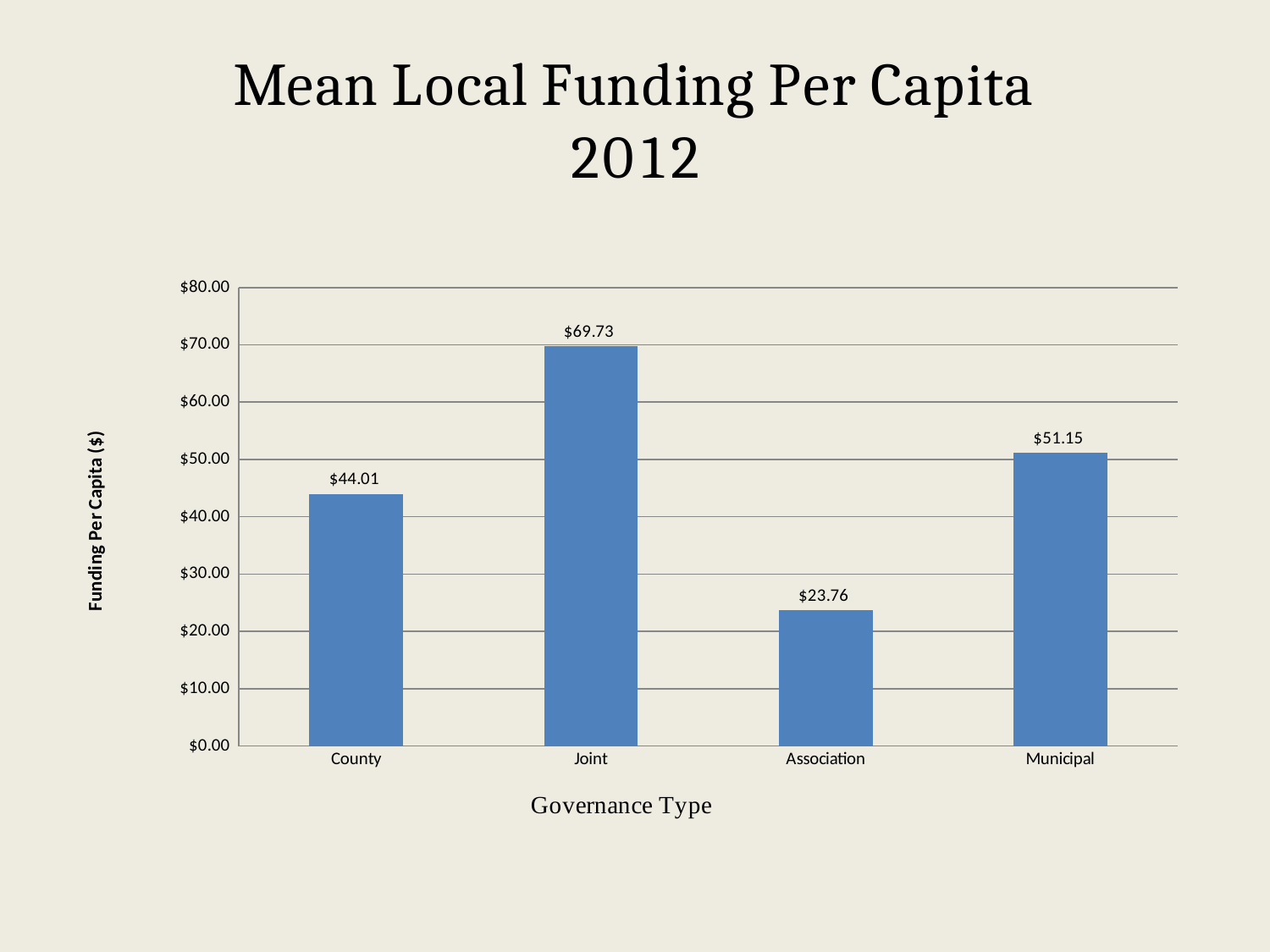

# Mean Local Funding Per Capita 2012

### Chart

| Category |  |
|---|---|
| County | 44.01 |
| Joint | 69.73 |
| Association | 23.76 |
| Municipal | 51.15 |